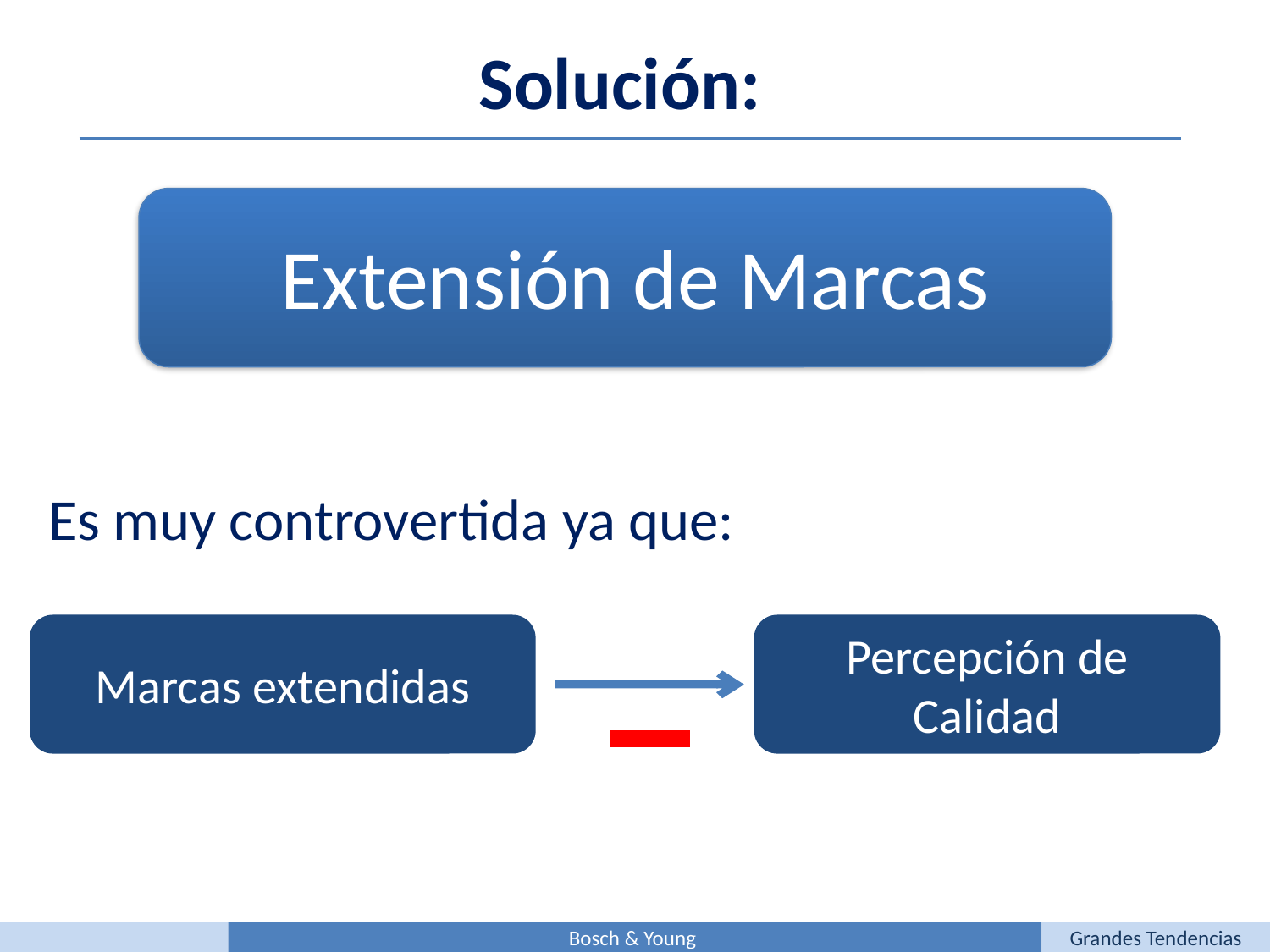

Solución:

Extensión de Marcas
Es muy controvertida ya que:
Marcas extendidas
Percepción de Calidad

Bosch & Young
Grandes Tendencias